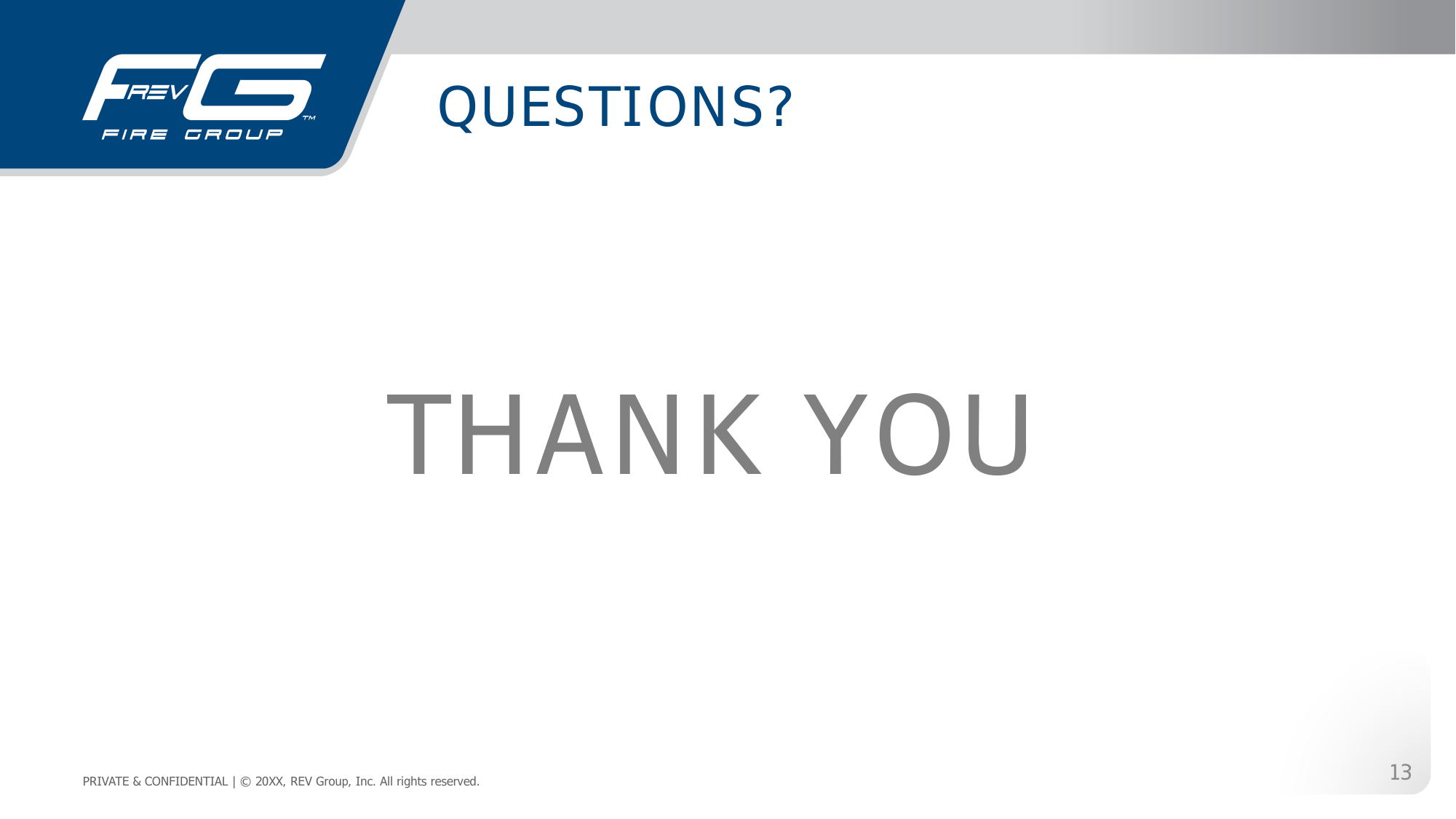

# QUESTIONS?
THANK YOU
13
PRIVATE & CONFIDENTIAL | © 20XX, REV Group, Inc. All rights reserved.